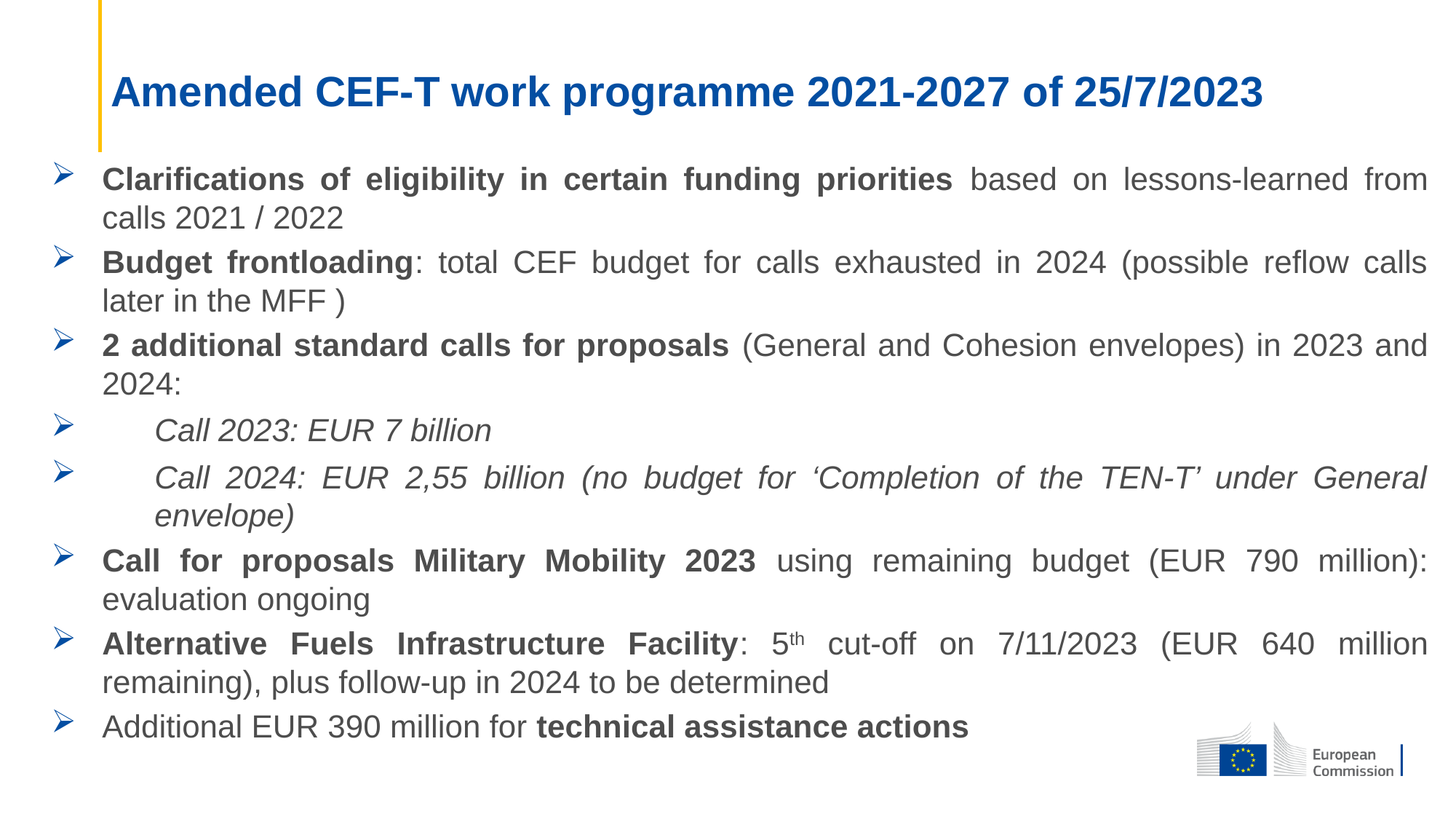

# Amended CEF-T work programme 2021-2027 of 25/7/2023
Clarifications of eligibility in certain funding priorities based on lessons-learned from calls 2021 / 2022
Budget frontloading: total CEF budget for calls exhausted in 2024 (possible reflow calls later in the MFF )
2 additional standard calls for proposals (General and Cohesion envelopes) in 2023 and 2024:
Call 2023: EUR 7 billion
Call 2024: EUR 2,55 billion (no budget for ‘Completion of the TEN-T’ under General envelope)
Call for proposals Military Mobility 2023 using remaining budget (EUR 790 million): evaluation ongoing
Alternative Fuels Infrastructure Facility: 5th cut-off on 7/11/2023 (EUR 640 million remaining), plus follow-up in 2024 to be determined
Additional EUR 390 million for technical assistance actions